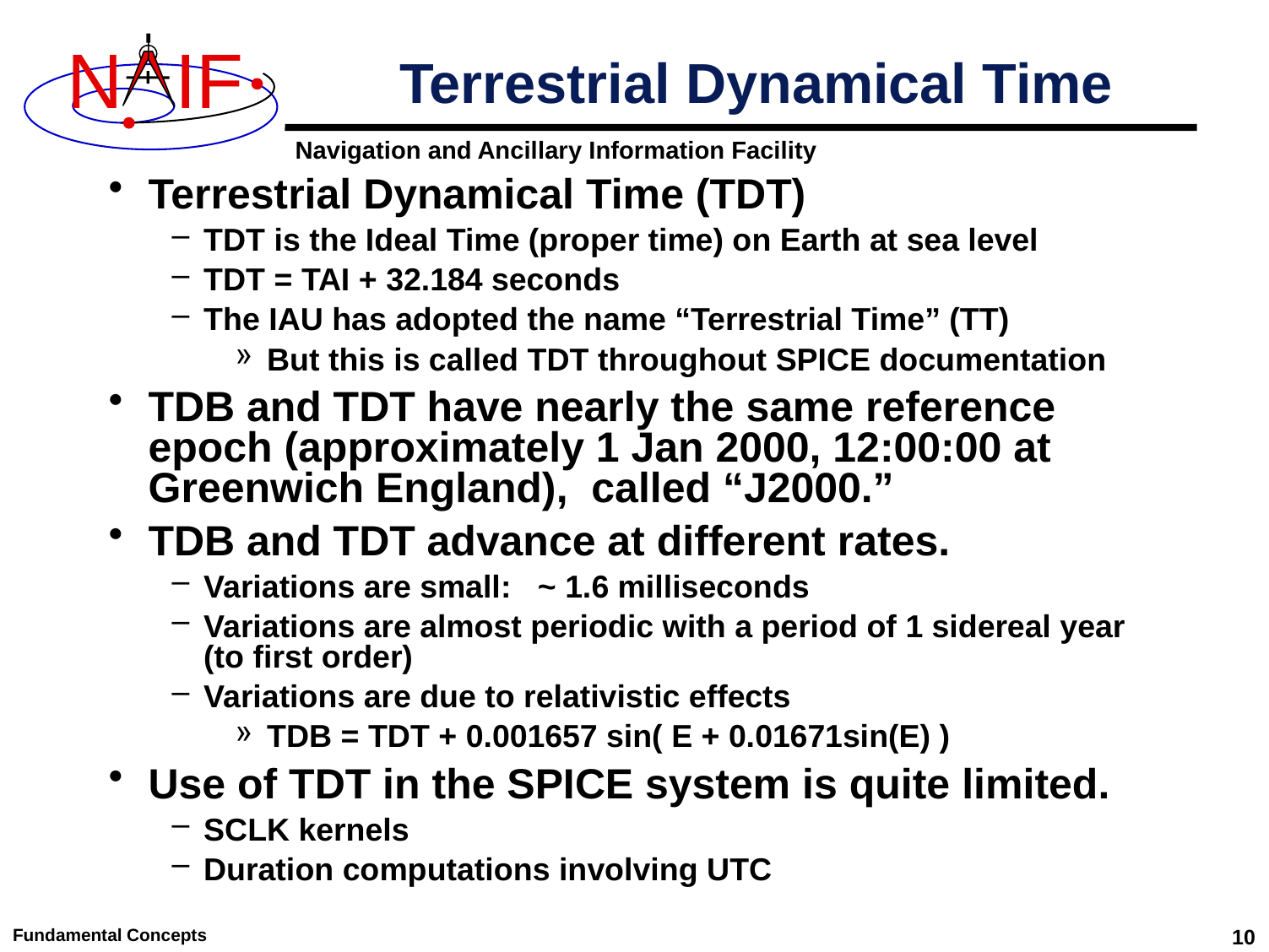

# Terrestrial Dynamical Time
Terrestrial Dynamical Time (TDT)
TDT is the Ideal Time (proper time) on Earth at sea level
TDT = TAI + 32.184 seconds
The IAU has adopted the name “Terrestrial Time” (TT)
But this is called TDT throughout SPICE documentation
TDB and TDT have nearly the same reference epoch (approximately 1 Jan 2000, 12:00:00 at Greenwich England),  called “J2000.”
TDB and TDT advance at different rates.
Variations are small:   ~ 1.6 milliseconds
Variations are almost periodic with a period of 1 sidereal year (to first order)
Variations are due to relativistic effects
TDB = TDT + 0.001657 sin( E + 0.01671sin(E) )
Use of TDT in the SPICE system is quite limited.
SCLK kernels
Duration computations involving UTC
Fundamental Concepts
10